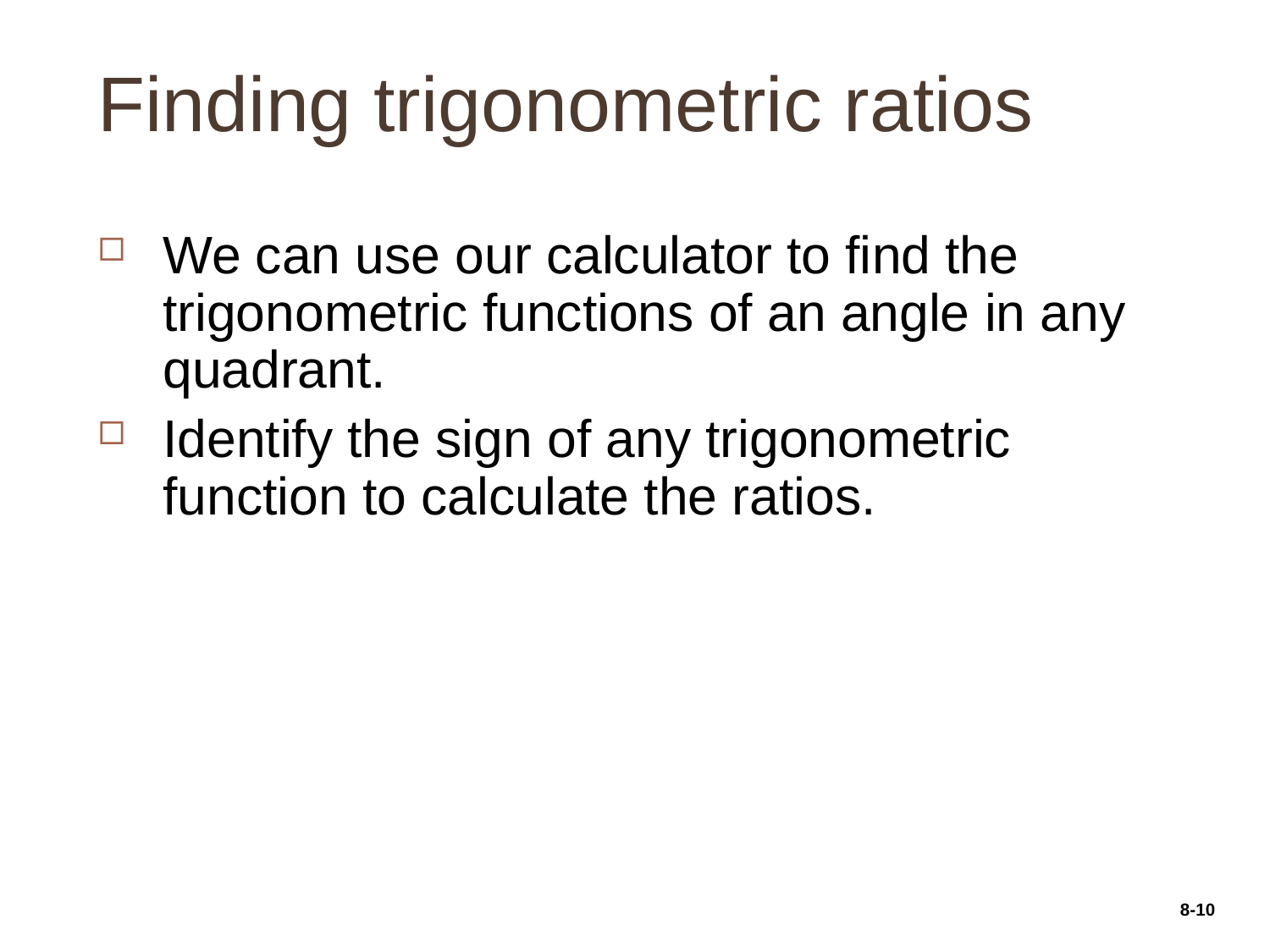

# Finding trigonometric ratios
8-10
We can use our calculator to find the trigonometric functions of an angle in any quadrant.
Identify the sign of any trigonometric function to calculate the ratios.
8-10